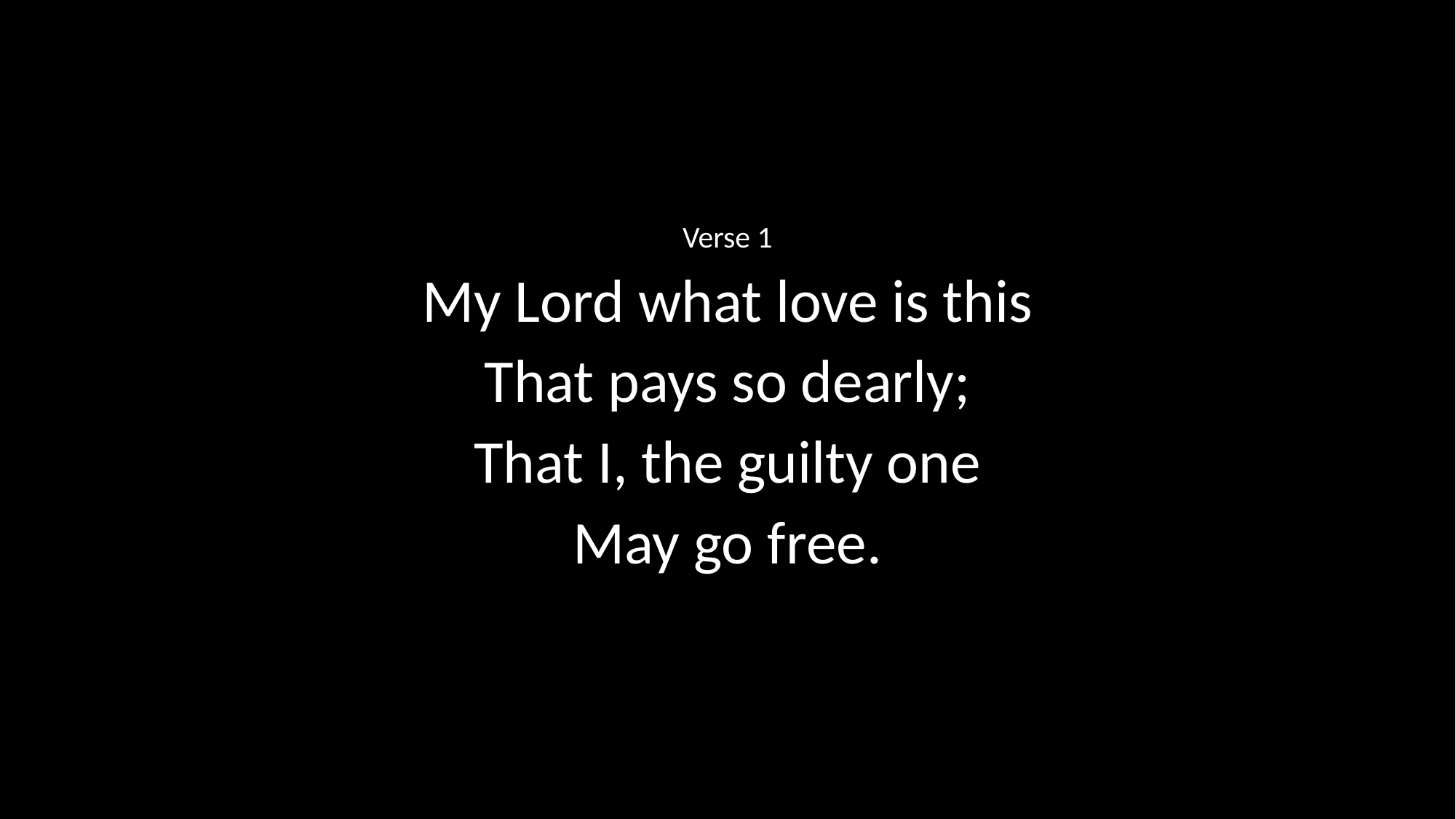

Verse 1
My Lord what love is this
That pays so dearly;
That I, the guilty one
May go free.